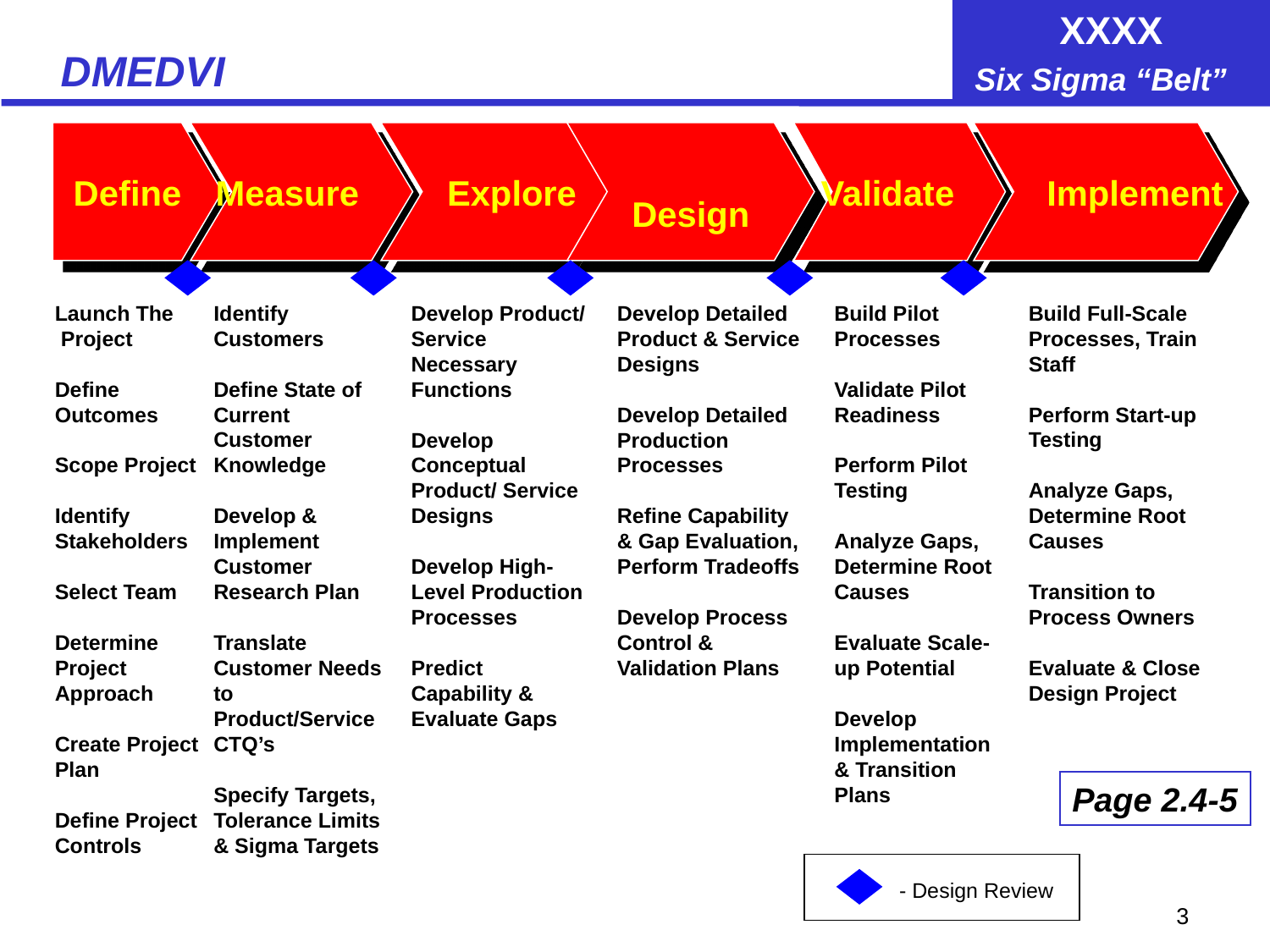

# DMEDVI
Define
  Measure
   Explore
   Design
   Validate
      Implement

Launch The
 Project

Define
Outcomes

Scope Project

Identify Stakeholders

Select Team

Determine Project
Approach

Create Project Plan

Define Project Controls
Identify Customers

Define State of Current Customer Knowledge

Develop & Implement Customer Research Plan

Translate Customer Needs to Product/Service CTQ’s

Specify Targets, Tolerance Limits & Sigma Targets
Develop Product/ Service Necessary Functions

Develop Conceptual Product/ Service Designs

Develop High-Level Production Processes

Predict Capability & Evaluate Gaps
Develop Detailed Product & Service Designs

Develop Detailed Production Processes

Refine Capability & Gap Evaluation, Perform Tradeoffs

Develop Process Control & Validation Plans
Build Pilot Processes

Validate Pilot Readiness

Perform Pilot Testing

Analyze Gaps, Determine Root Causes

Evaluate Scale-up Potential

Develop Implementation & Transition Plans
Build Full-Scale Processes, Train Staff

Perform Start-up Testing

Analyze Gaps, Determine Root Causes

Transition to Process Owners

Evaluate & Close Design Project
Page 2.4-5

- Design Review